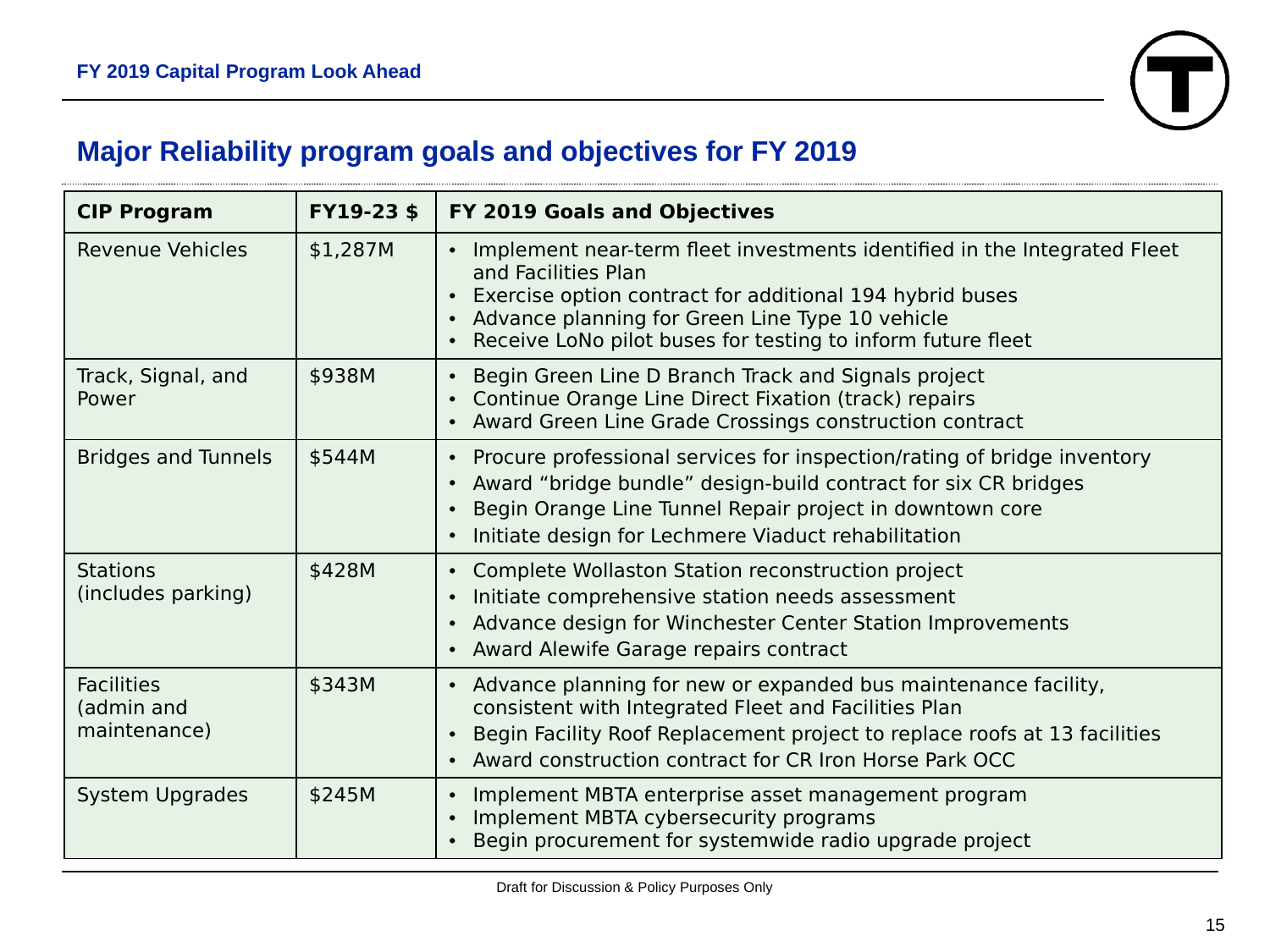

FY 2019 Capital Program Look Ahead
# Major Reliability program goals and objectives for FY 2019
| CIP Program | FY19-23 $ | FY 2019 Goals and Objectives |
| --- | --- | --- |
| Revenue Vehicles | $1,287M | Implement near-term fleet investments identified in the Integrated Fleet and Facilities Plan Exercise option contract for additional 194 hybrid buses Advance planning for Green Line Type 10 vehicle Receive LoNo pilot buses for testing to inform future fleet |
| Track, Signal, and Power | $938M | Begin Green Line D Branch Track and Signals project Continue Orange Line Direct Fixation (track) repairs Award Green Line Grade Crossings construction contract |
| Bridges and Tunnels | $544M | Procure professional services for inspection/rating of bridge inventory Award “bridge bundle” design-build contract for six CR bridges Begin Orange Line Tunnel Repair project in downtown core Initiate design for Lechmere Viaduct rehabilitation |
| Stations (includes parking) | $428M | Complete Wollaston Station reconstruction project Initiate comprehensive station needs assessment  Advance design for Winchester Center Station Improvements Award Alewife Garage repairs contract |
| Facilities (admin and maintenance) | $343M | Advance planning for new or expanded bus maintenance facility, consistent with Integrated Fleet and Facilities Plan Begin Facility Roof Replacement project to replace roofs at 13 facilities Award construction contract for CR Iron Horse Park OCC |
| System Upgrades | $245M | Implement MBTA enterprise asset management program Implement MBTA cybersecurity programs Begin procurement for systemwide radio upgrade project |